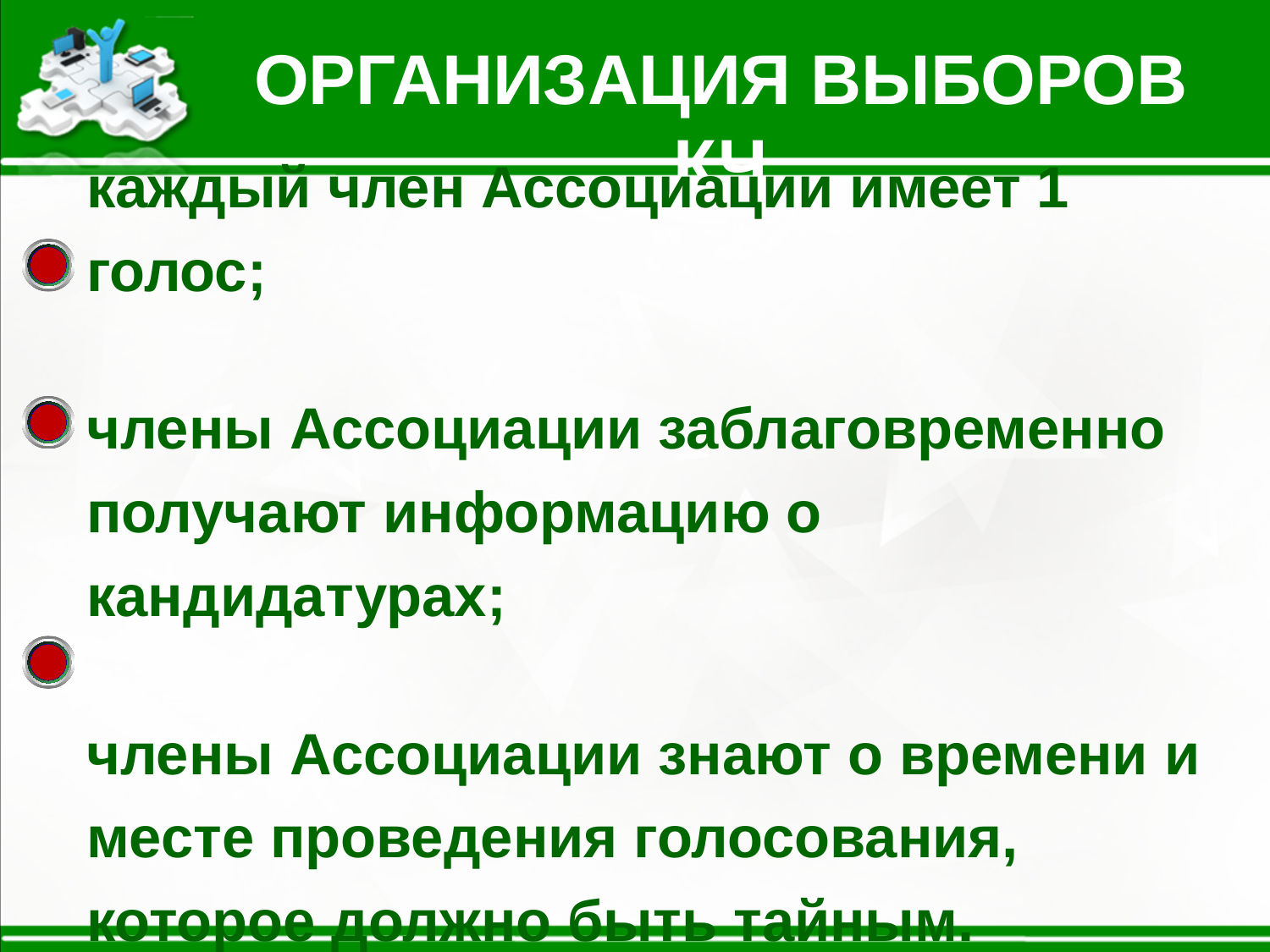

ОРГАНИЗАЦИЯ ВЫБОРОВ КЧ
каждый член Ассоциации имеет 1 голос;
члены Ассоциации заблаговременно получают информацию о кандидатурах;
члены Ассоциации знают о времени и месте проведения голосования, которое должно быть тайным.